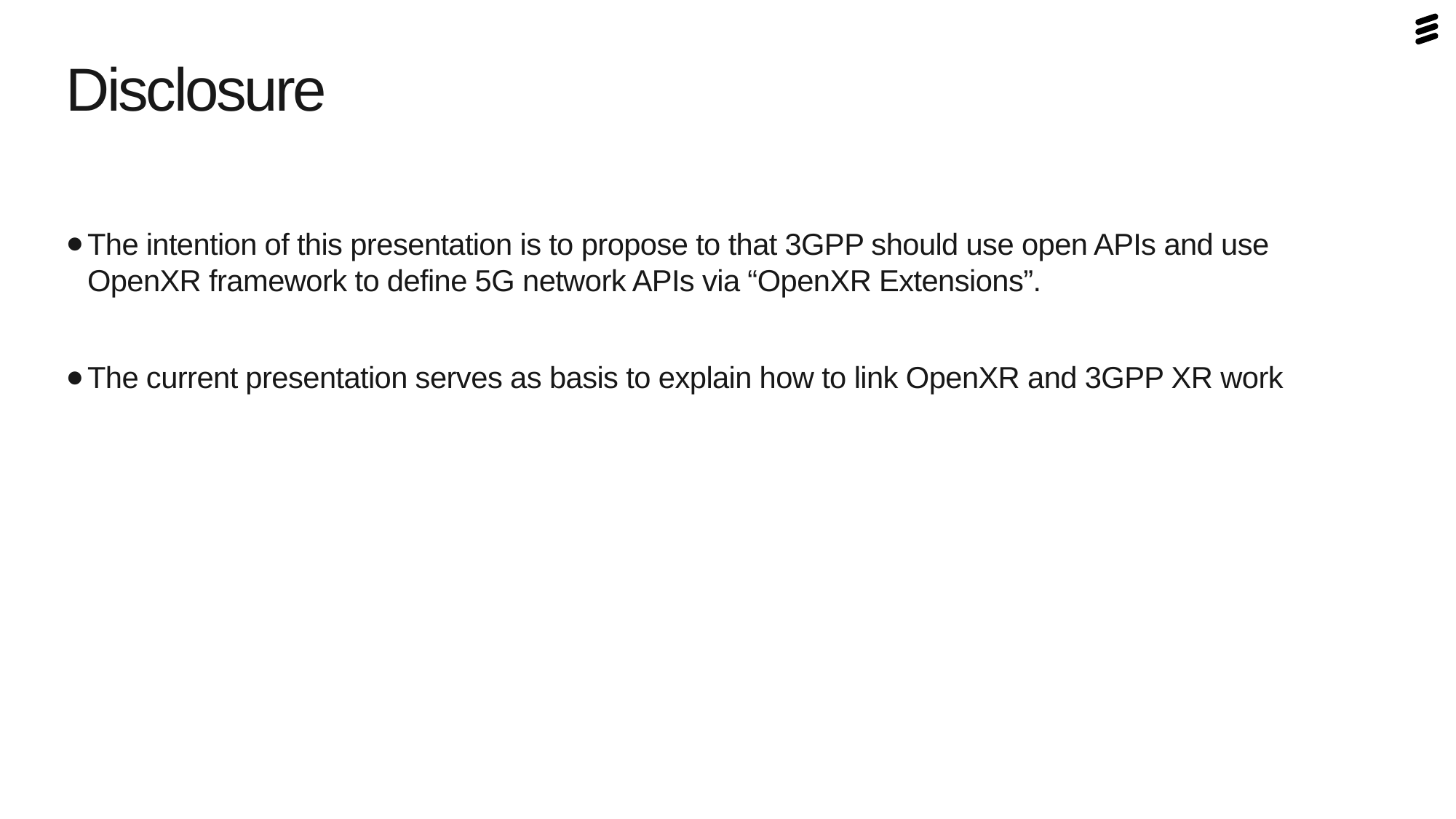

# Disclosure
The intention of this presentation is to propose to that 3GPP should use open APIs and use OpenXR framework to define 5G network APIs via “OpenXR Extensions”.

The current presentation serves as basis to explain how to link OpenXR and 3GPP XR work